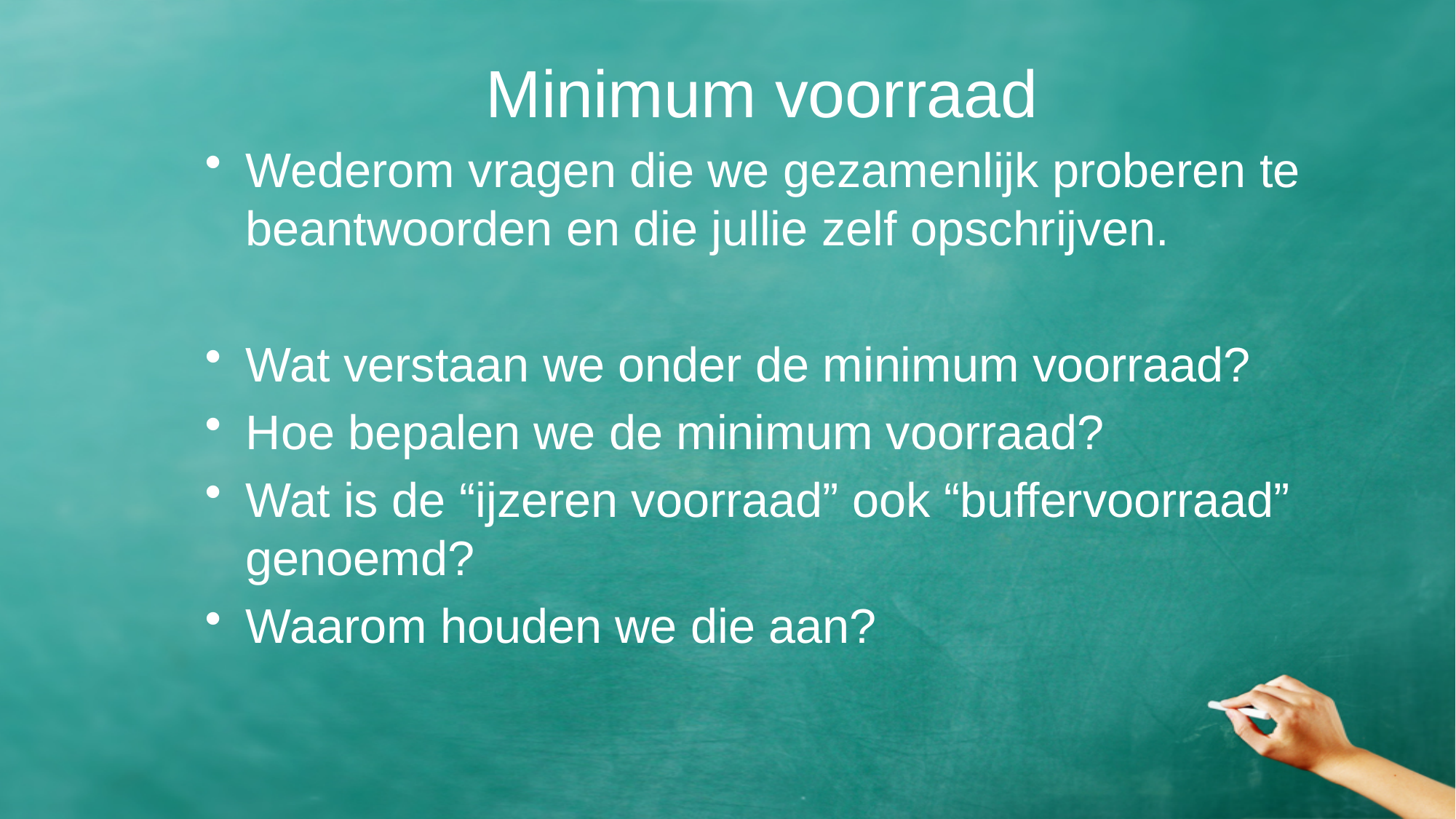

# Minimum voorraad
Wederom vragen die we gezamenlijk proberen te beantwoorden en die jullie zelf opschrijven.

Wat verstaan we onder de minimum voorraad?
Hoe bepalen we de minimum voorraad?
Wat is de “ijzeren voorraad” ook “buffervoorraad” genoemd?
Waarom houden we die aan?